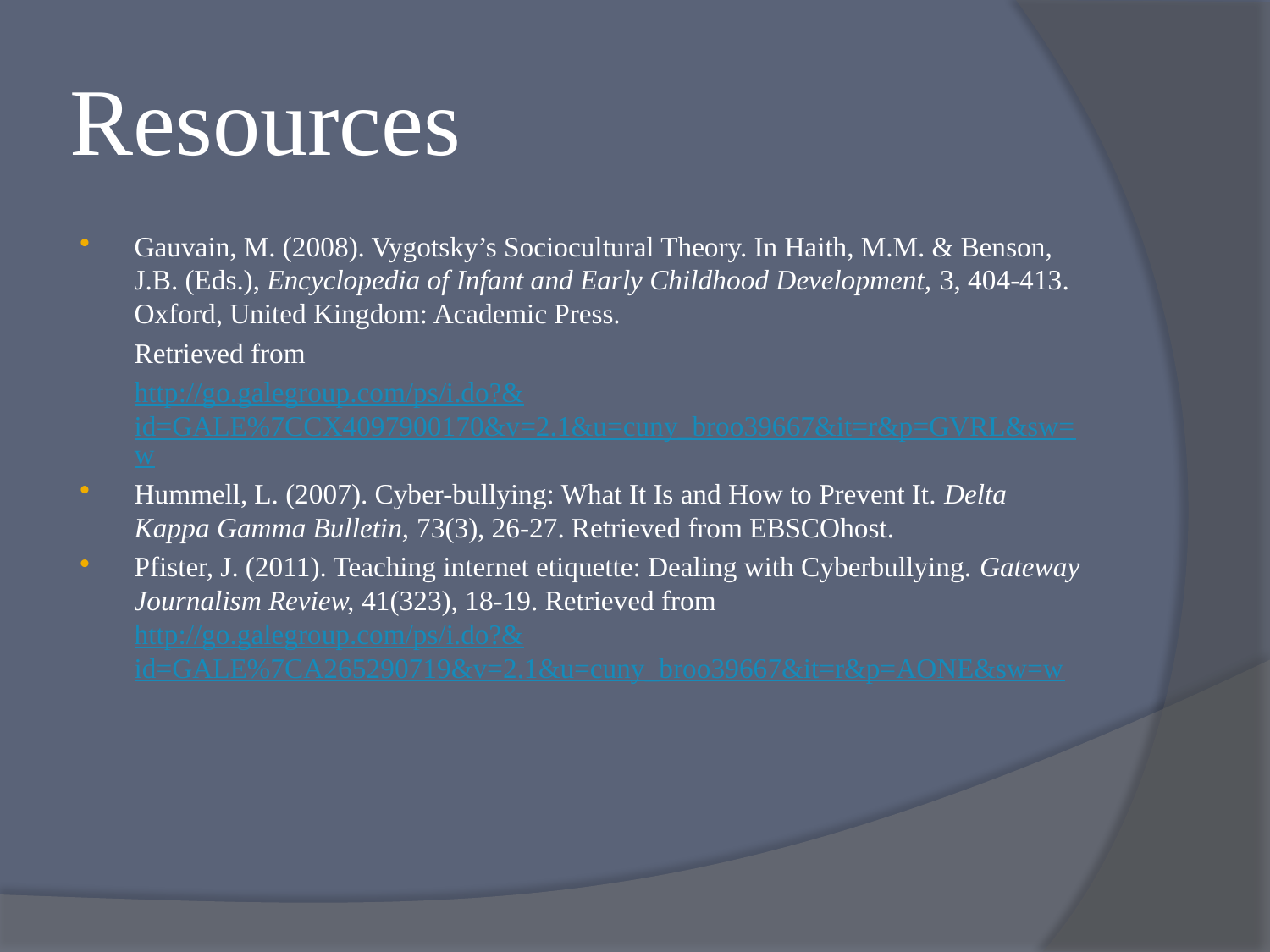

# Resources
Gauvain, M. (2008). Vygotsky’s Sociocultural Theory. In Haith, M.M. & Benson, J.B. (Eds.), Encyclopedia of Infant and Early Childhood Development, 3, 404-413. Oxford, United Kingdom: Academic Press.
	Retrieved from
	http://go.galegroup.com/ps/i.do?&id=GALE%7CCX4097900170&v=2.1&u=cuny_broo39667&it=r&p=GVRL&sw=w
Hummell, L. (2007). Cyber-bullying: What It Is and How to Prevent It. Delta Kappa Gamma Bulletin, 73(3), 26-27. Retrieved from EBSCOhost.
Pfister, J. (2011). Teaching internet etiquette: Dealing with Cyberbullying. Gateway Journalism Review, 41(323), 18-19. Retrieved from http://go.galegroup.com/ps/i.do?&id=GALE%7CA265290719&v=2.1&u=cuny_broo39667&it=r&p=AONE&sw=w